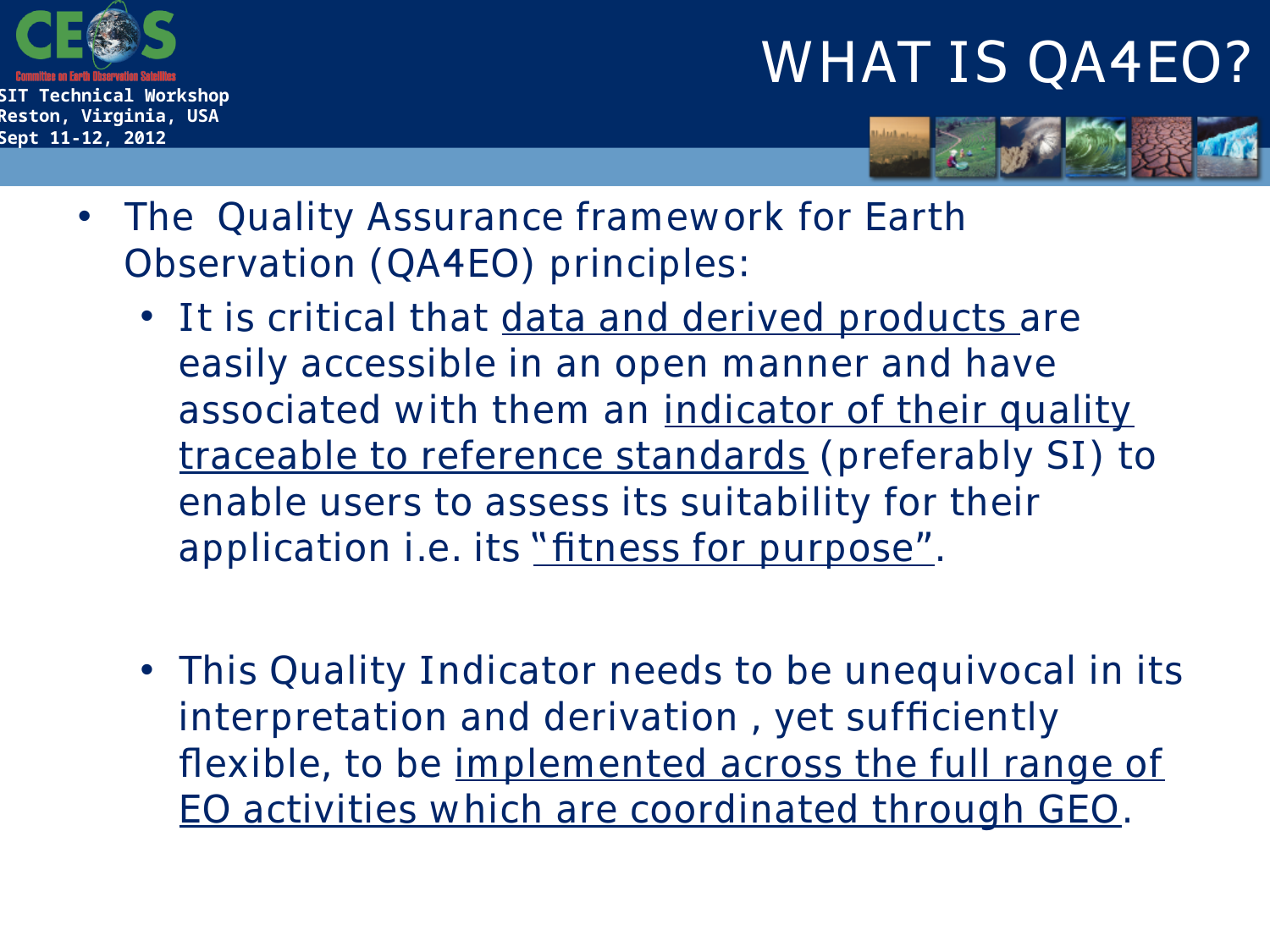

# WHAT IS QA4EO?
The  Quality Assurance framework for Earth Observation (QA4EO) principles:
It is critical that data and derived products are easily accessible in an open manner and have associated with them an indicator of their quality traceable to reference standards (preferably SI) to enable users to assess its suitability for their application i.e. its “fitness for purpose”.

This Quality Indicator needs to be unequivocal in its interpretation and derivation , yet sufficiently flexible, to be implemented across the full range of EO activities which are coordinated through GEO.